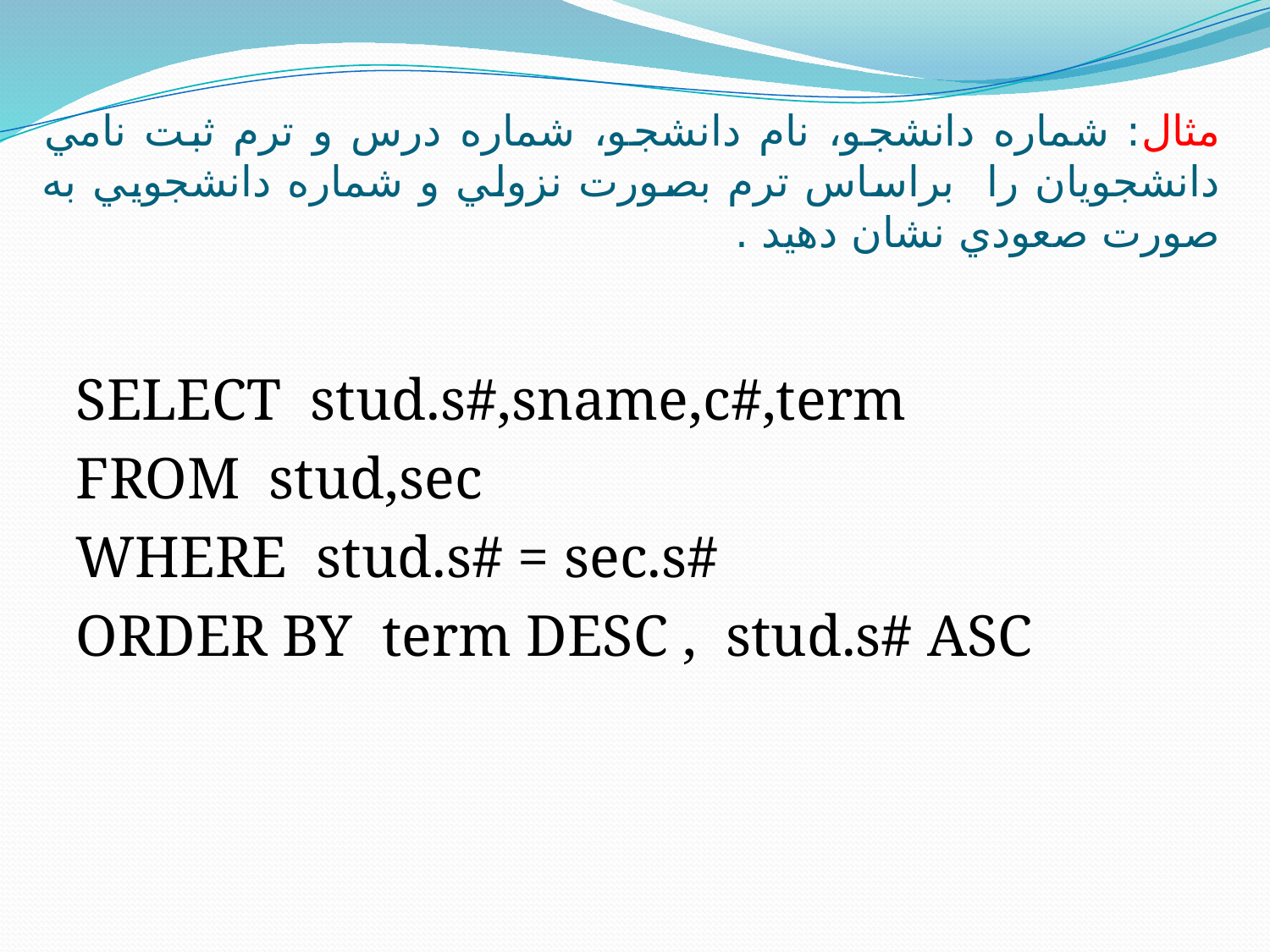

# مثال: شماره دانشجو، نام دانشجو، شماره درس و ترم ثبت نامي دانشجويان را  براساس ترم بصورت نزولي و شماره دانشجويي به صورت صعودي نشان دهيد .
SELECT  stud.s#,sname,c#,term
FROM  stud,sec
WHERE  stud.s# = sec.s#
ORDER BY  term DESC ,  stud.s# ASC